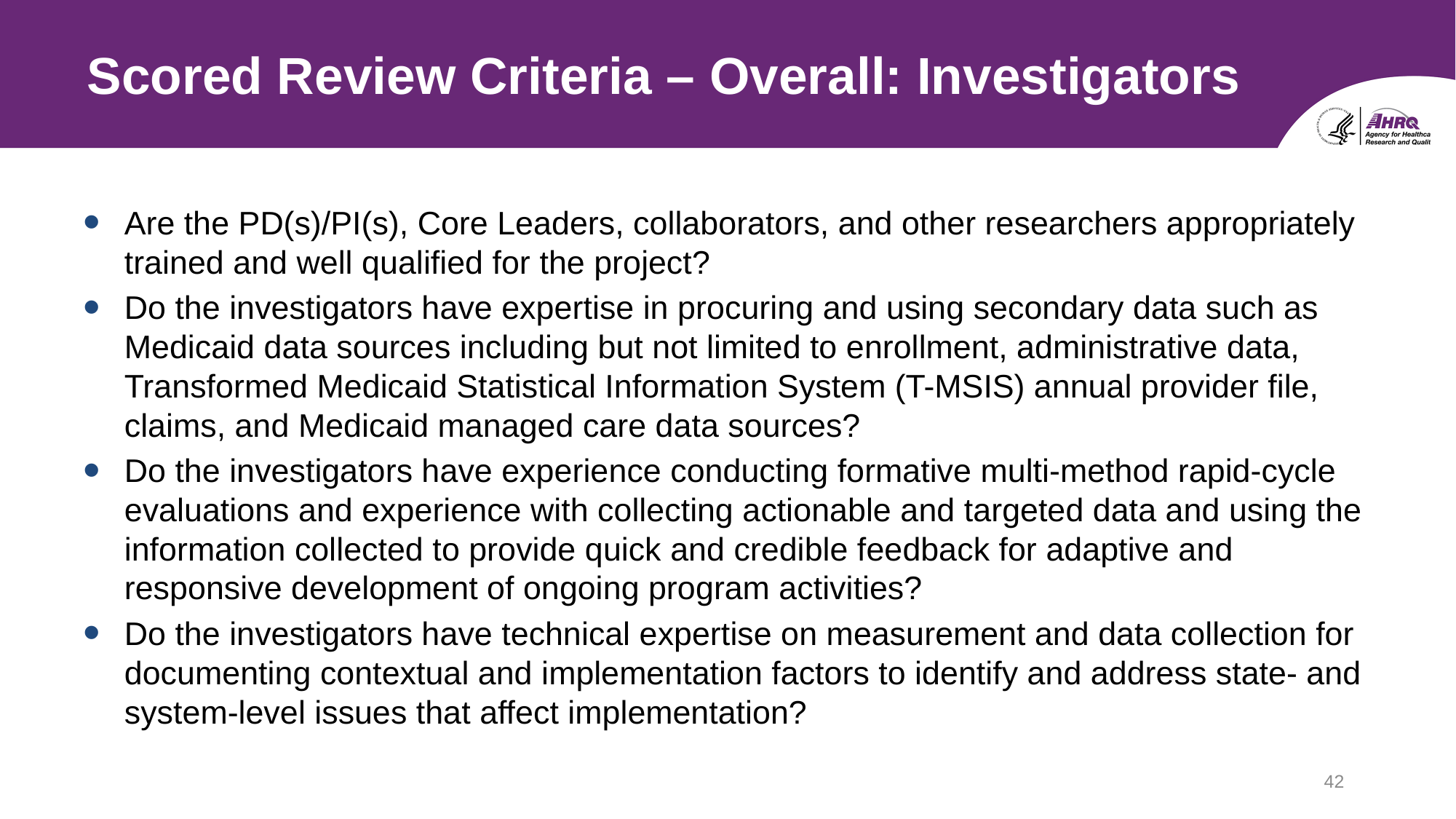

# Scored Review Criteria – Overall: Investigators
Are the PD(s)/PI(s), Core Leaders, collaborators, and other researchers appropriately trained and well qualified for the project?
Do the investigators have expertise in procuring and using secondary data such as Medicaid data sources including but not limited to enrollment, administrative data, Transformed Medicaid Statistical Information System (T-MSIS) annual provider file, claims, and Medicaid managed care data sources?
Do the investigators have experience conducting formative multi-method rapid-cycle evaluations and experience with collecting actionable and targeted data and using the information collected to provide quick and credible feedback for adaptive and responsive development of ongoing program activities?
Do the investigators have technical expertise on measurement and data collection for documenting contextual and implementation factors to identify and address state- and system-level issues that affect implementation?
42